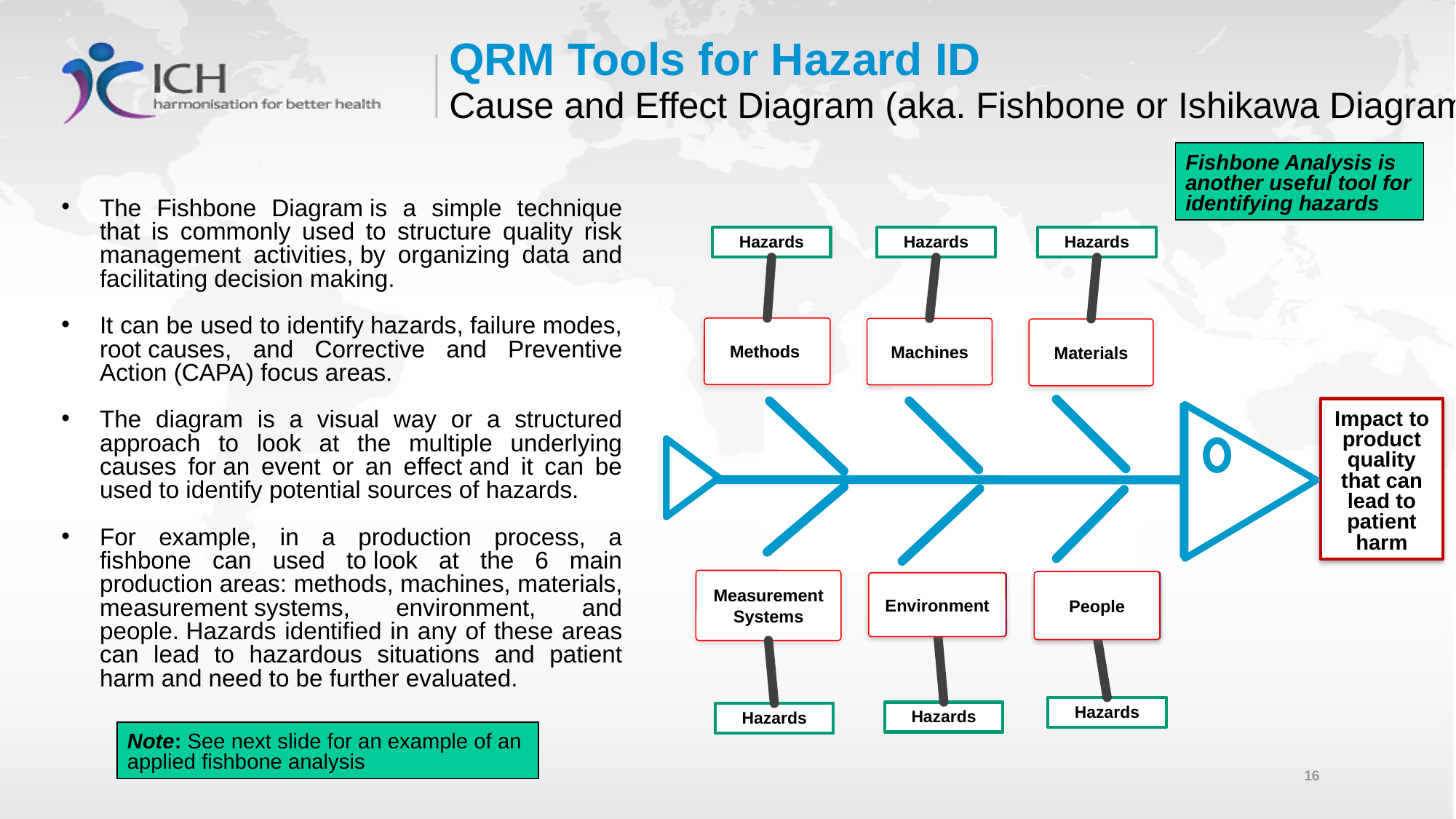

QRM Tools for Hazard ID
Cause and Effect Diagram (aka. Fishbone or Ishikawa Diagram)
Fishbone Analysis is another useful tool for identifying hazards
The Fishbone Diagram is a simple technique that is commonly used to structure quality risk management activities, by organizing data and facilitating decision making.

It can be used to identify hazards, failure modes, root causes,​ and Corrective and Preventive Action (CAPA) focus areas.

The diagram is a visual way or a structured approach to look at the multiple underlying causes for an event or an effect and it can be used to identify potential sources of hazards.

For example, in a production process, a fishbone can used to look at the 6 main production areas: methods, machines, materials, measurement systems, environment, and people. Hazards identified in any of these areas can lead to hazardous situations and patient harm and need to be further evaluated.
Hazards
Hazards
Hazards
Methods
Machines
Materials

Impact to product quality that can lead to patient harm

Measurement Systems
People
People
Environment
Environment
Hazards
Hazards
Hazards
Note: See next slide for an example of an applied fishbone analysis